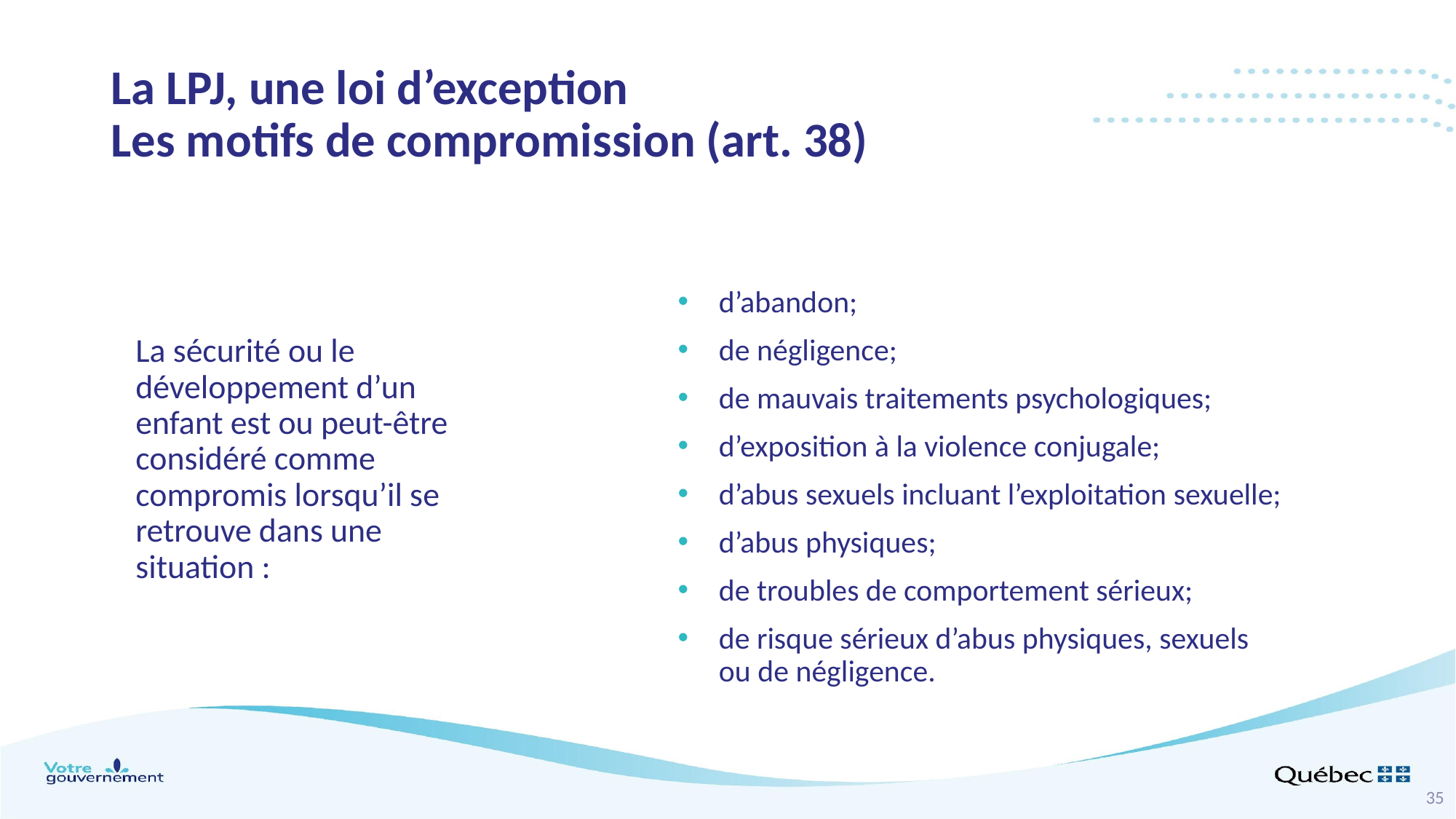

# La LPJ, une loi d’exception Les motifs de compromission (art. 38)

La sécurité ou le développement d’un enfant est ou peut-être considéré comme compromis lorsqu’il se retrouve dans une situation :

d’abandon;
de négligence;
de mauvais traitements psychologiques;
d’exposition à la violence conjugale;
d’abus sexuels incluant l’exploitation sexuelle;
d’abus physiques;
de troubles de comportement sérieux;
de risque sérieux d’abus physiques, sexuels
ou de négligence.

35